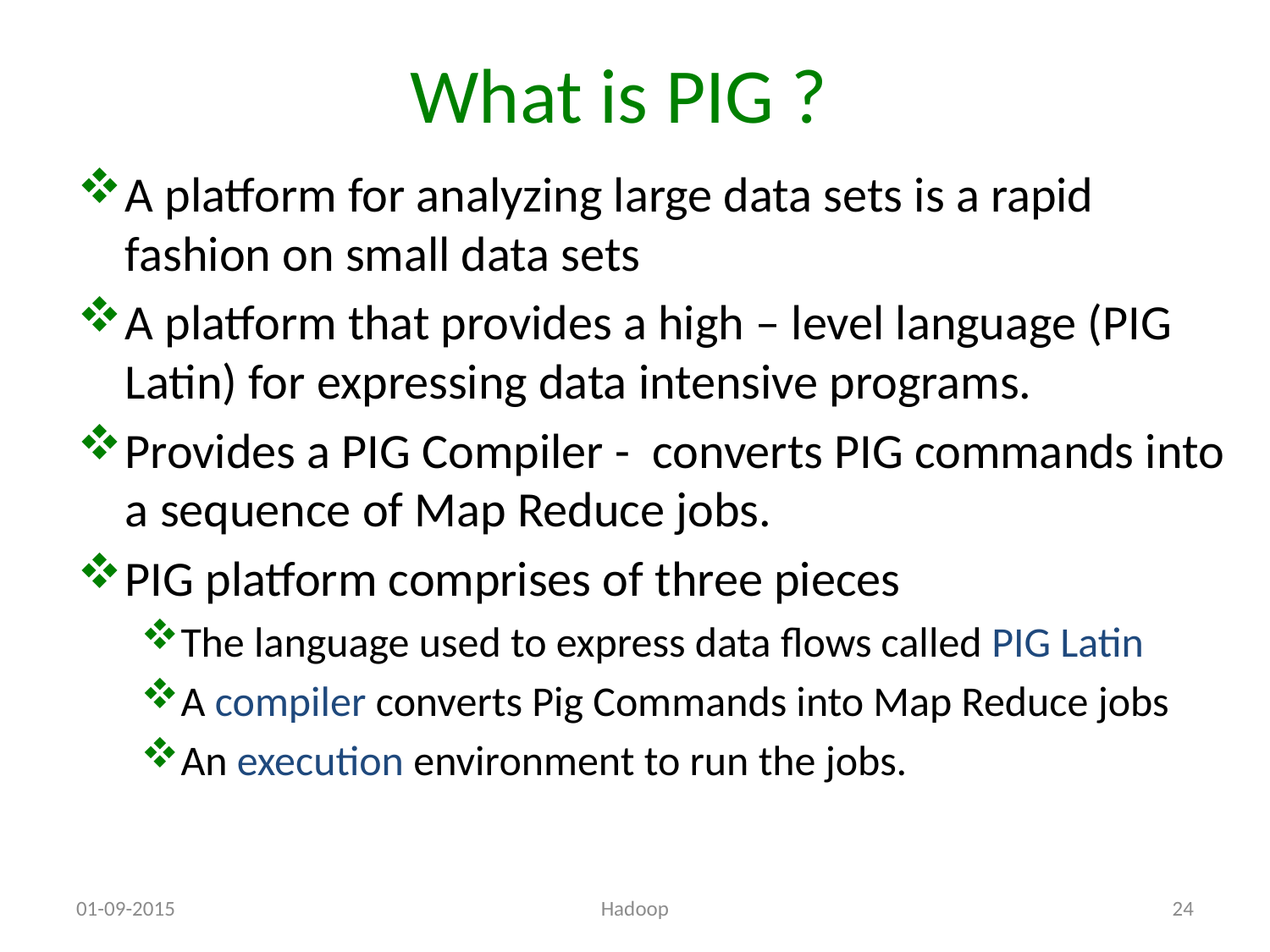

What is PIG ?
A platform for analyzing large data sets is a rapid fashion on small data sets
A platform that provides a high – level language (PIG Latin) for expressing data intensive programs.
Provides a PIG Compiler -  converts PIG commands into a sequence of Map Reduce jobs.
PIG platform comprises of three pieces
The language used to express data flows called PIG Latin
A compiler converts Pig Commands into Map Reduce jobs
An execution environment to run the jobs.

01-09-2015
Hadoop
24